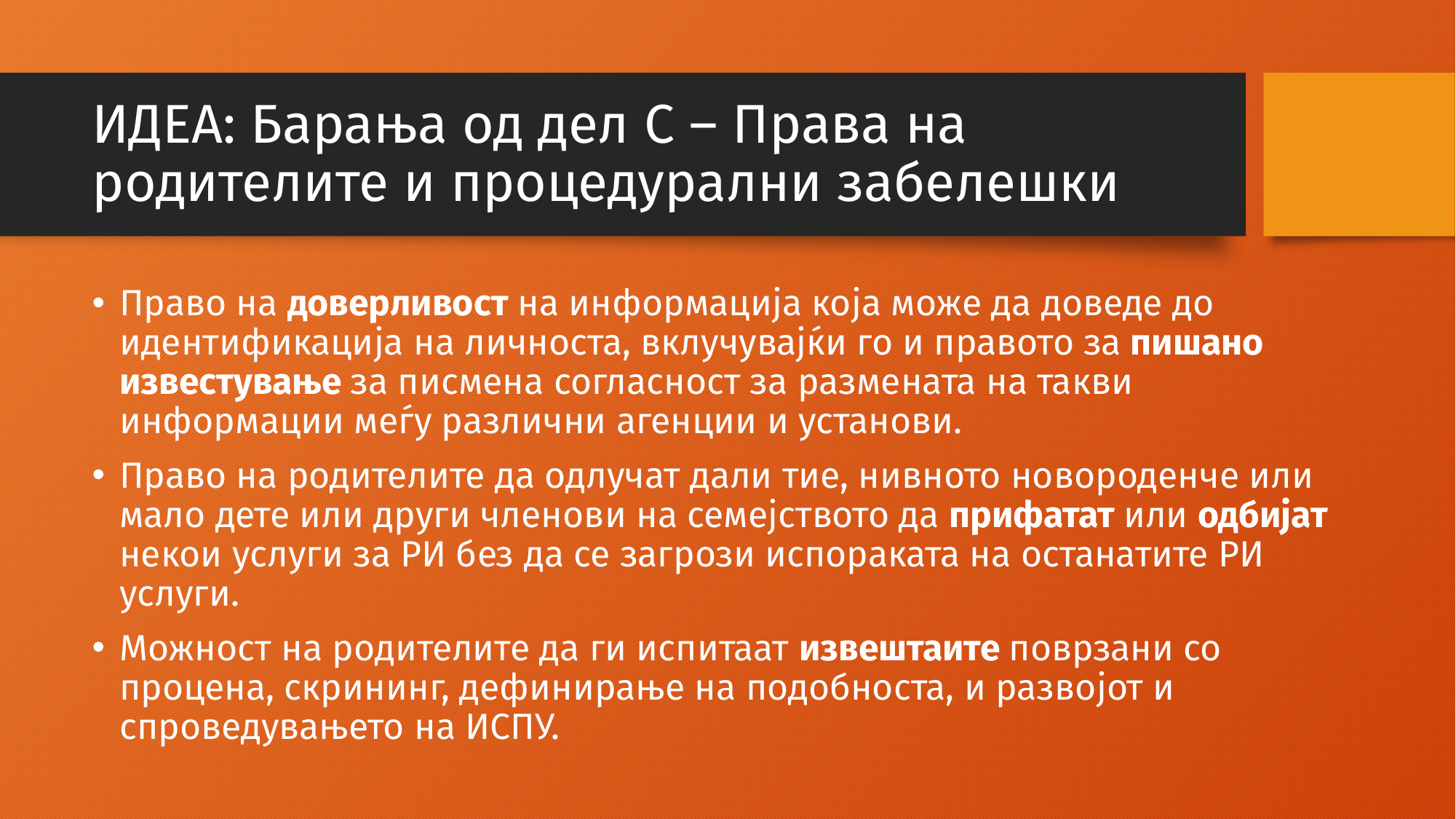

# ИДЕА: Барања од дел C – Права на родителите и процедурални забелешки
Право на доверливост на информација која може да доведе до идентификација на личноста, вклучувајќи го и правото за пишано известување за писмена согласност за размената на такви информации меѓу различни агенции и установи.
Право на родителите да одлучат дали тие, нивното новороденче или мало дете или други членови на семејството да прифатат или одбијат некои услуги за РИ без да се загрози испораката на останатите РИ услуги.
Можност на родителите да ги испитаат извештаите поврзани со процена, скрининг, дефинирање на подобноста, и развојот и спроведувањето на ИСПУ.